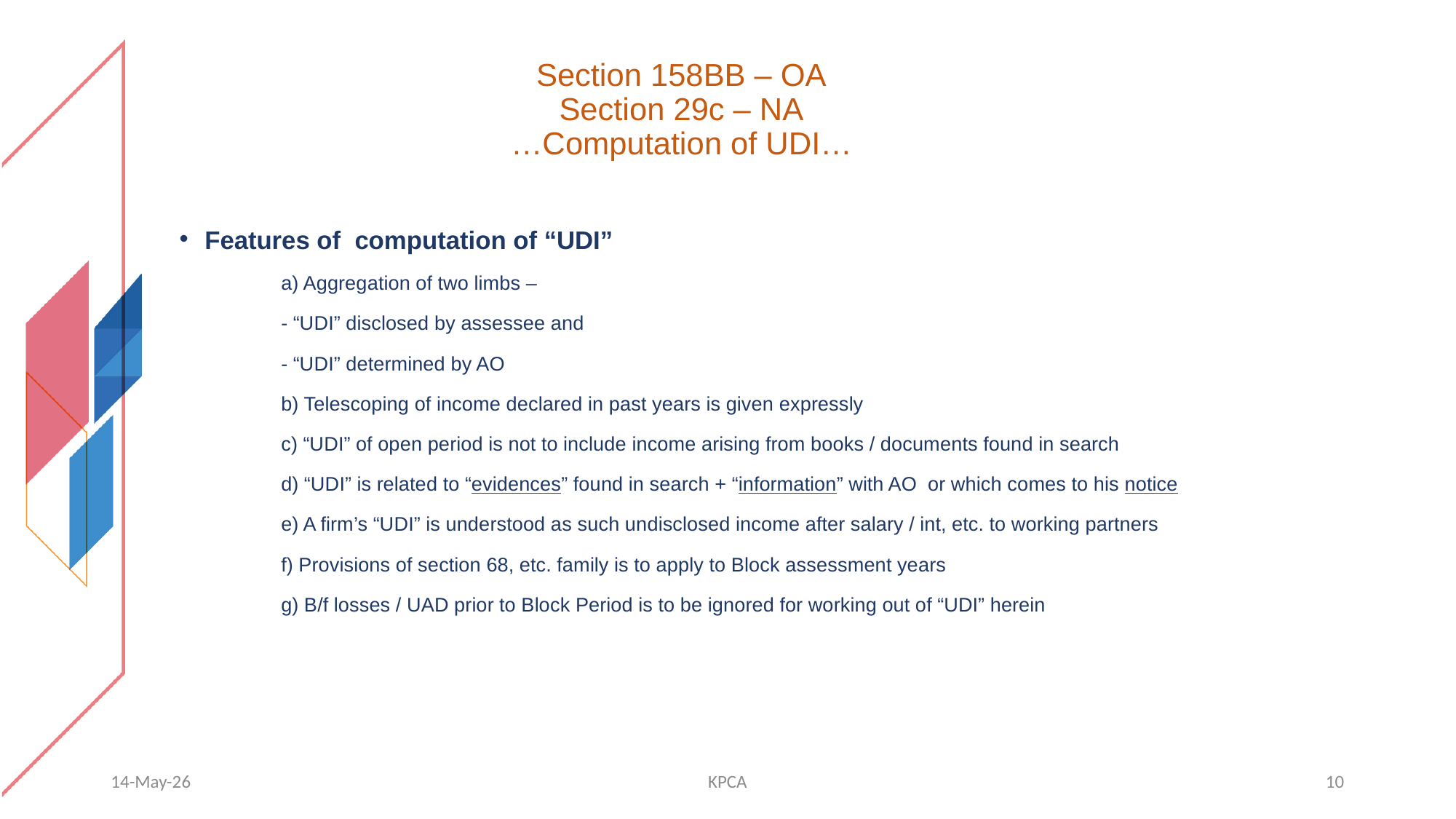

# Section 158BB – OA Section 29c – NA …Computation of UDI…
Features of  computation of “UDI”
	a) Aggregation of two limbs –
		- “UDI” disclosed by assessee and
		- “UDI” determined by AO
	b) Telescoping of income declared in past years is given expressly
	c) “UDI” of open period is not to include income arising from books / documents found in search
	d) “UDI” is related to “evidences” found in search + “information” with AO  or which comes to his notice
	e) A firm’s “UDI” is understood as such undisclosed income after salary / int, etc. to working partners
	f) Provisions of section 68, etc. family is to apply to Block assessment years
	g) B/f losses / UAD prior to Block Period is to be ignored for working out of “UDI” herein

14-May-26
KPCA
10